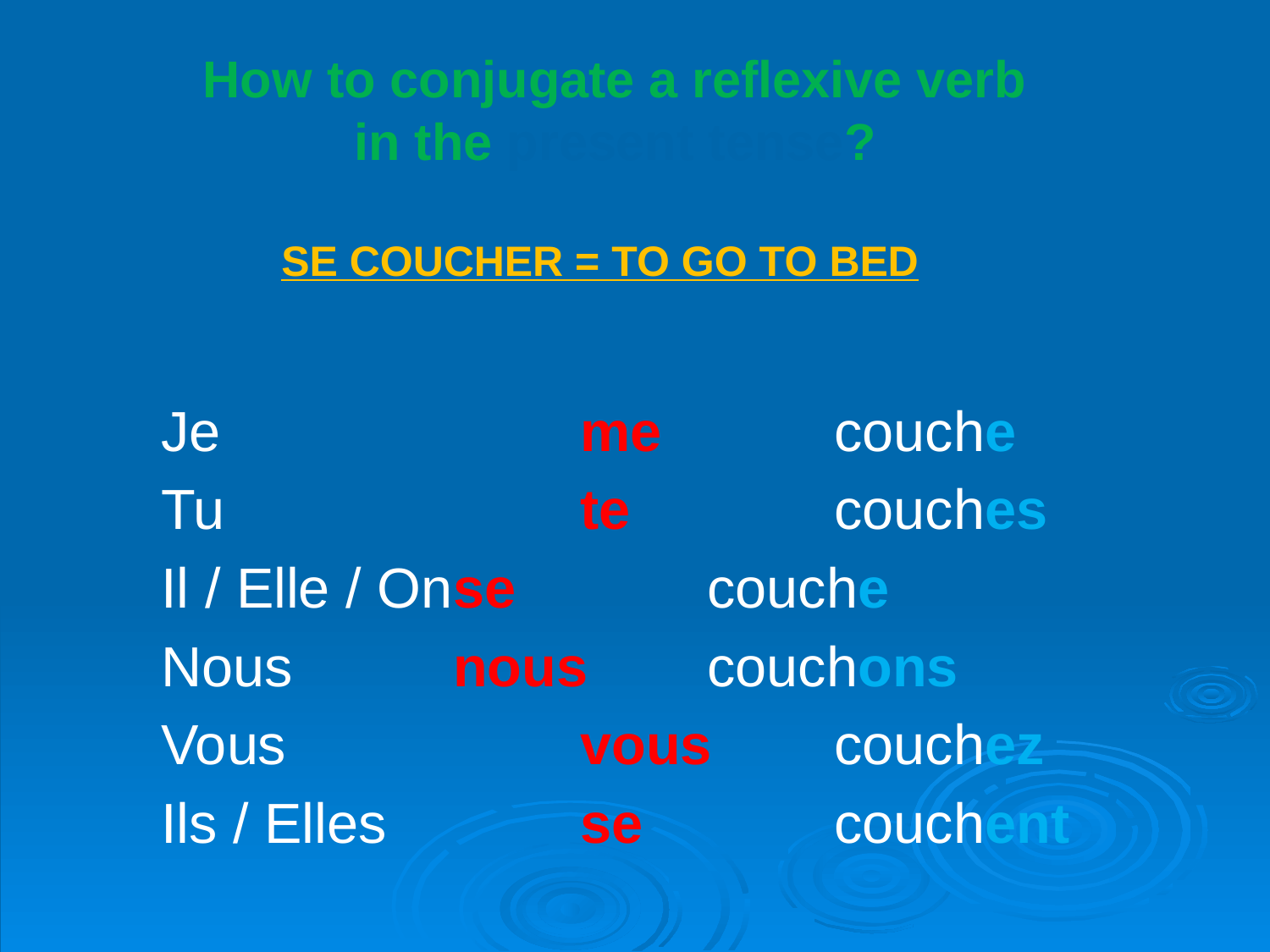

# How to conjugate a reflexive verb in the present tense?
SE COUCHER = TO GO TO BED

Je			me		couche
Tu			te		couches
Il / Elle / On	se		couche
Nous		nous	couchons
Vous			vous	couchez
Ils / Elles		se		couchent